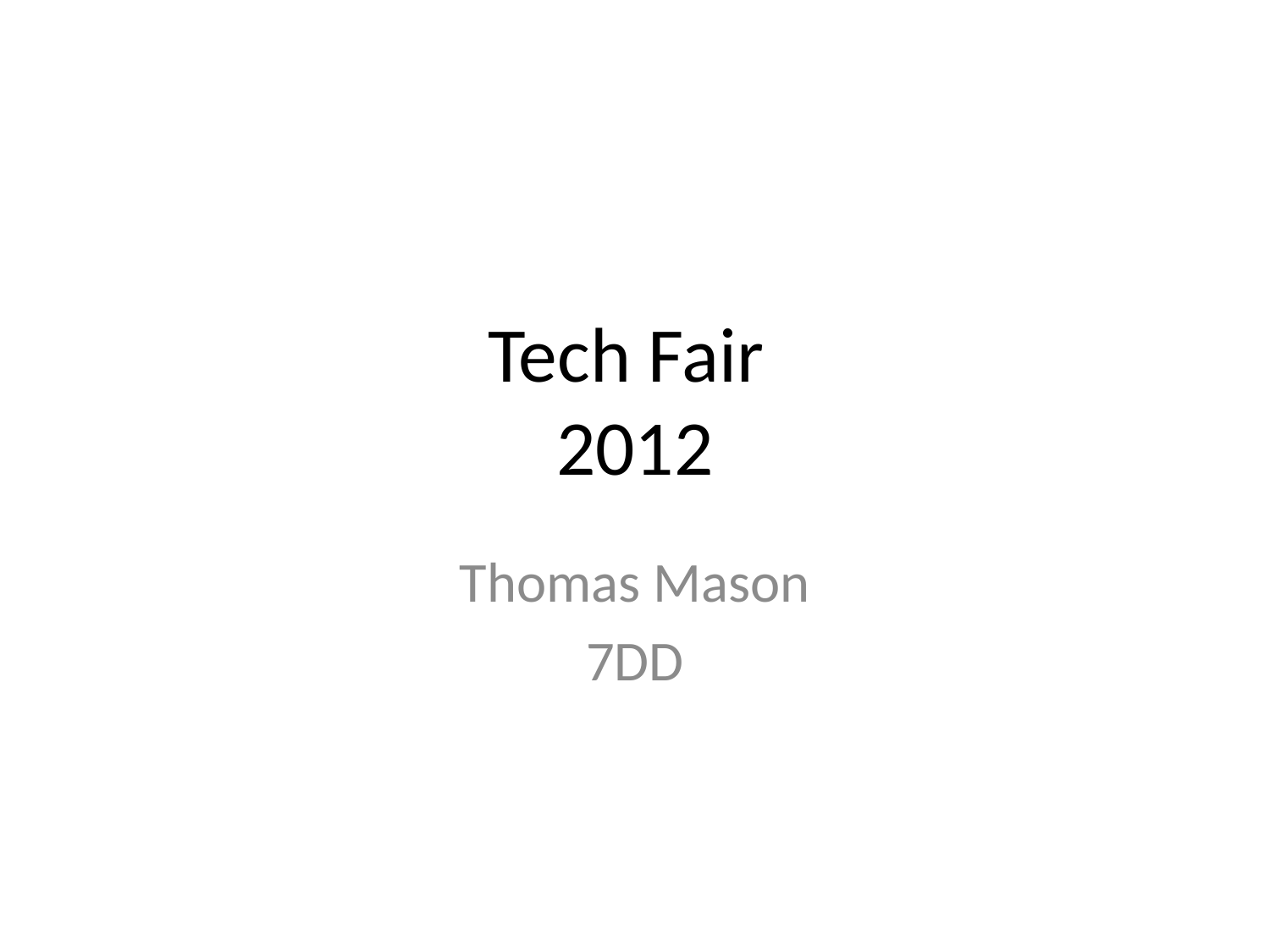

# Tech Fair 2012
Thomas Mason
7DD